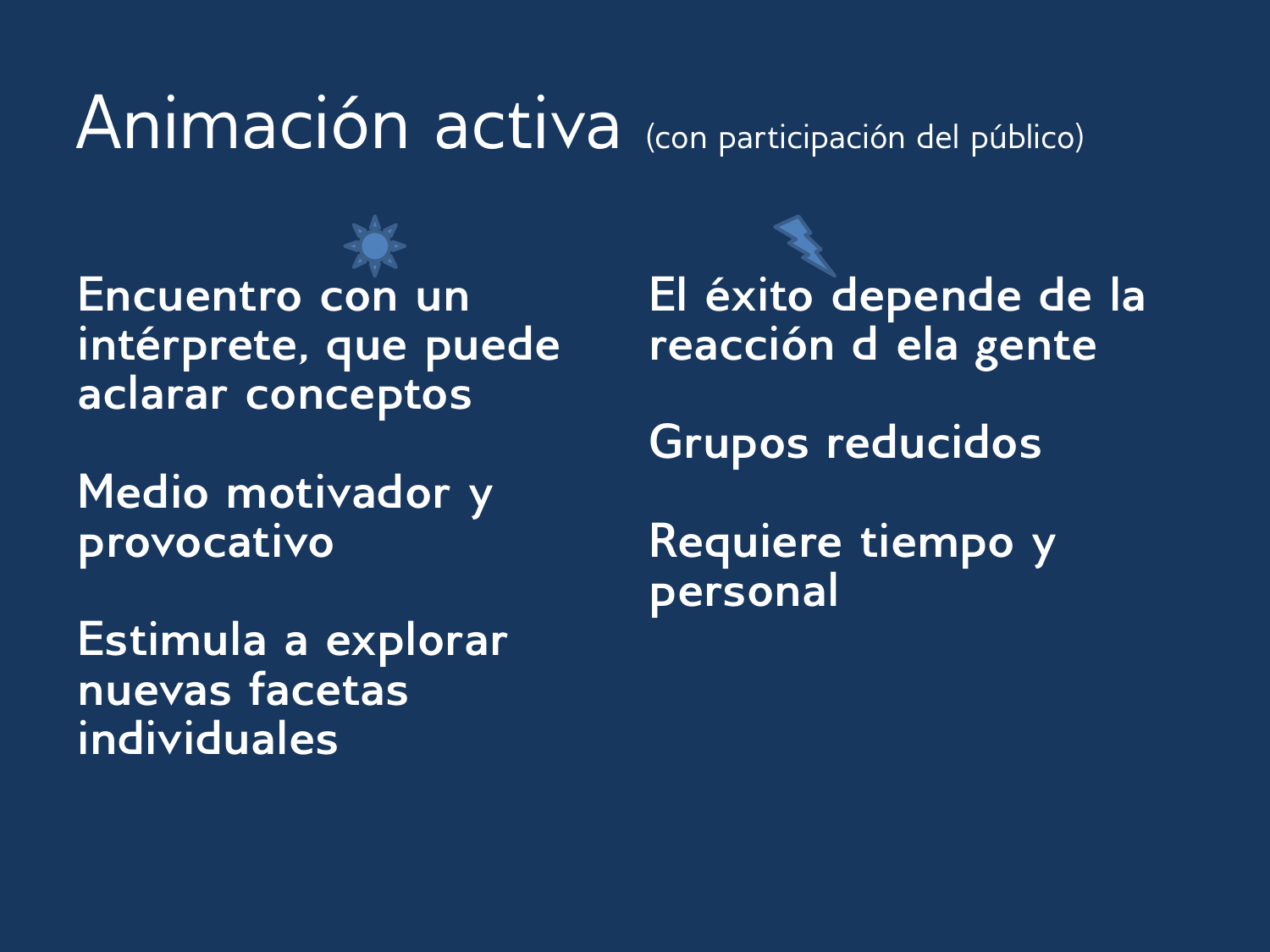

Animación activa (con participación del público)
| Encuentro con un intérprete, que puede aclarar conceptos Medio motivador y provocativo Estimula a explorar nuevas facetas individuales | El éxito depende de la reacción d ela gente Grupos reducidos Requiere tiempo y personal |
| --- | --- |